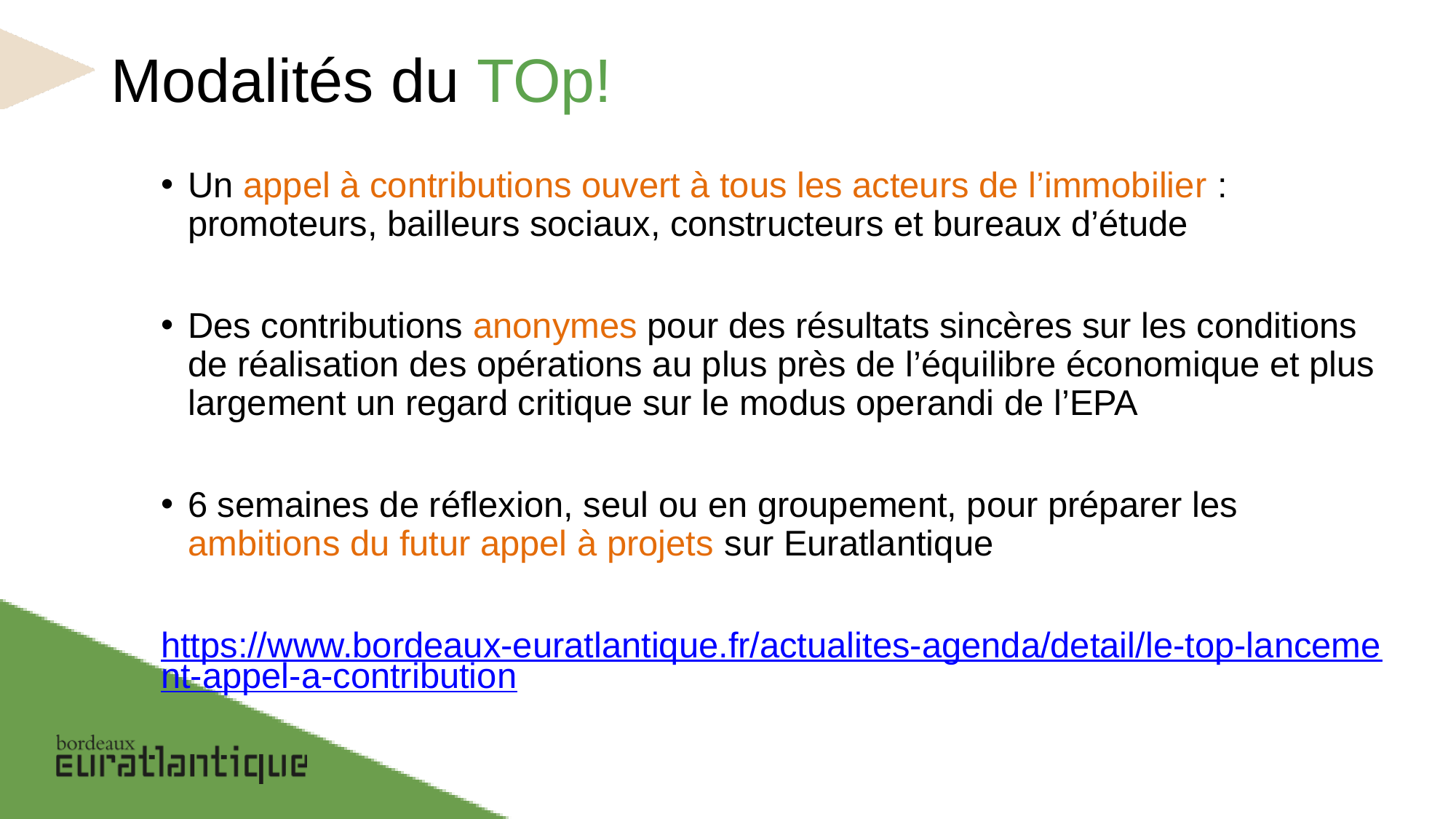

# Modalités du TOp!
Un appel à contributions ouvert à tous les acteurs de l’immobilier : promoteurs, bailleurs sociaux, constructeurs et bureaux d’étude

Des contributions anonymes pour des résultats sincères sur les conditions de réalisation des opérations au plus près de l’équilibre économique et plus largement un regard critique sur le modus operandi de l’EPA

6 semaines de réflexion, seul ou en groupement, pour préparer les ambitions du futur appel à projets sur Euratlantique

https://www.bordeaux-euratlantique.fr/actualites-agenda/detail/le-top-lancement-appel-a-contribution